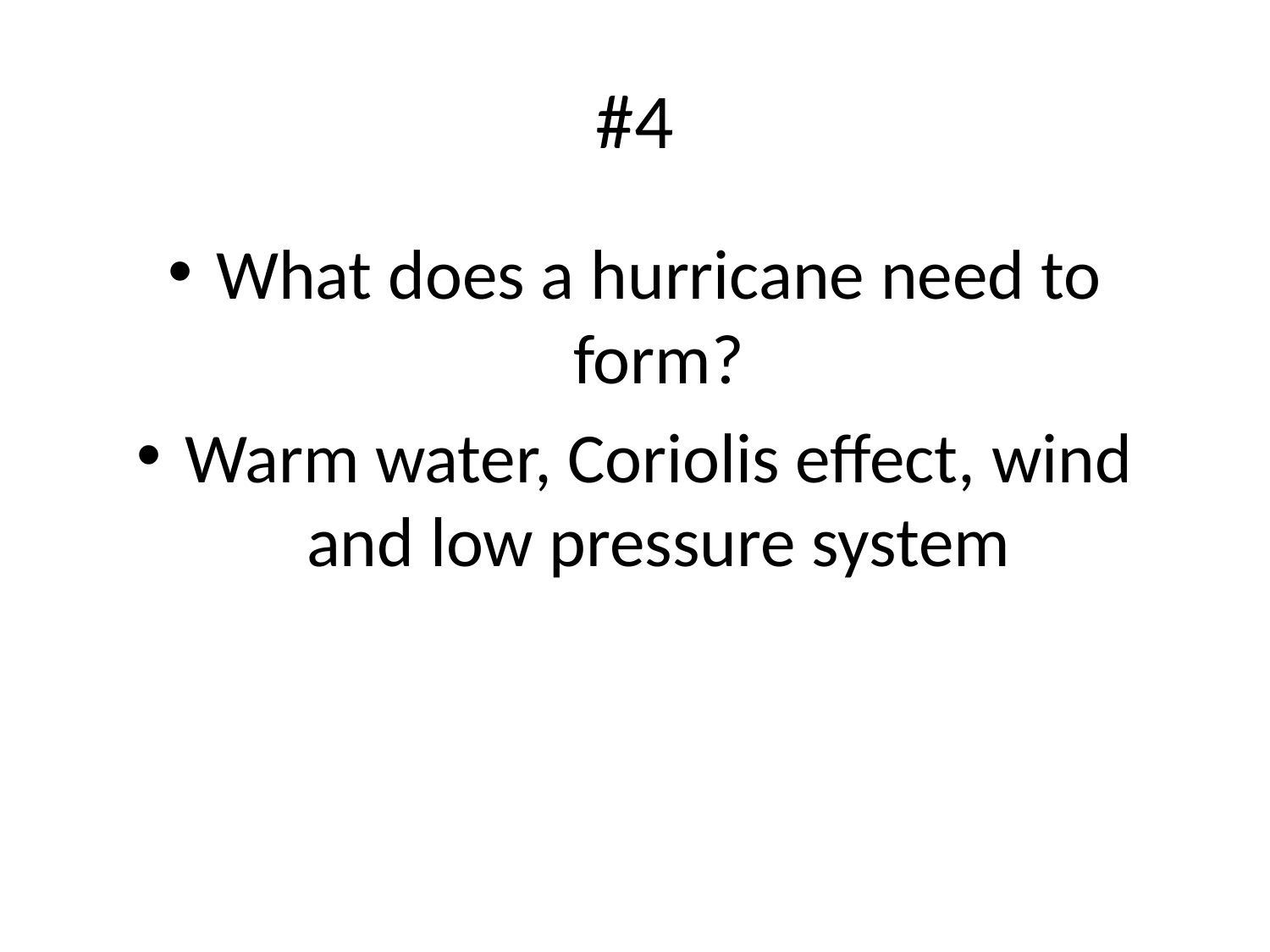

# #4
What does a hurricane need to form?
Warm water, Coriolis effect, wind and low pressure system